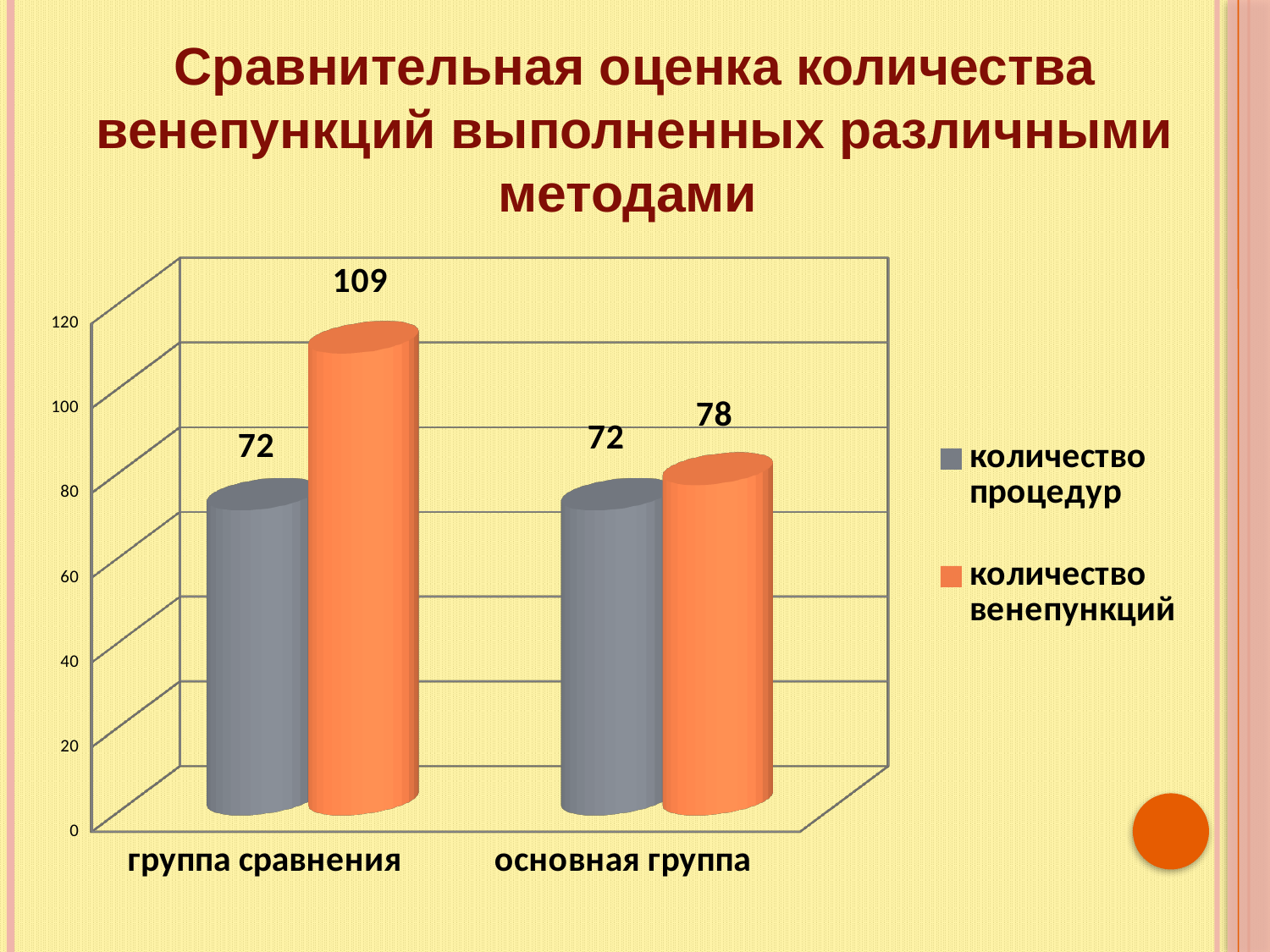

Сравнительная оценка количества венепункций выполненных различными методами

[unsupported chart]